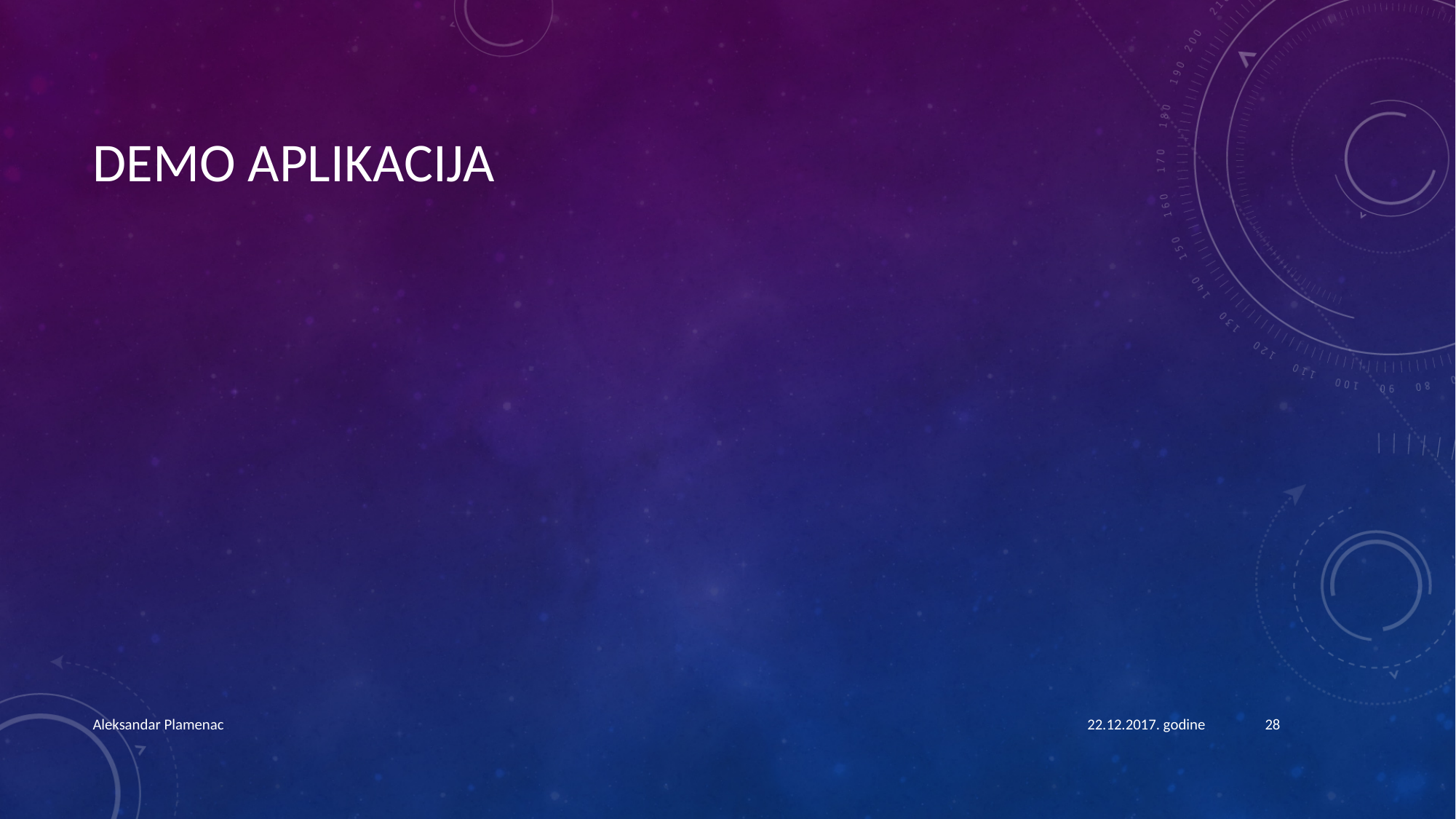

# DEMO APLIKACIJA

Aleksandar Plamenac
22.12.2017. godine
28